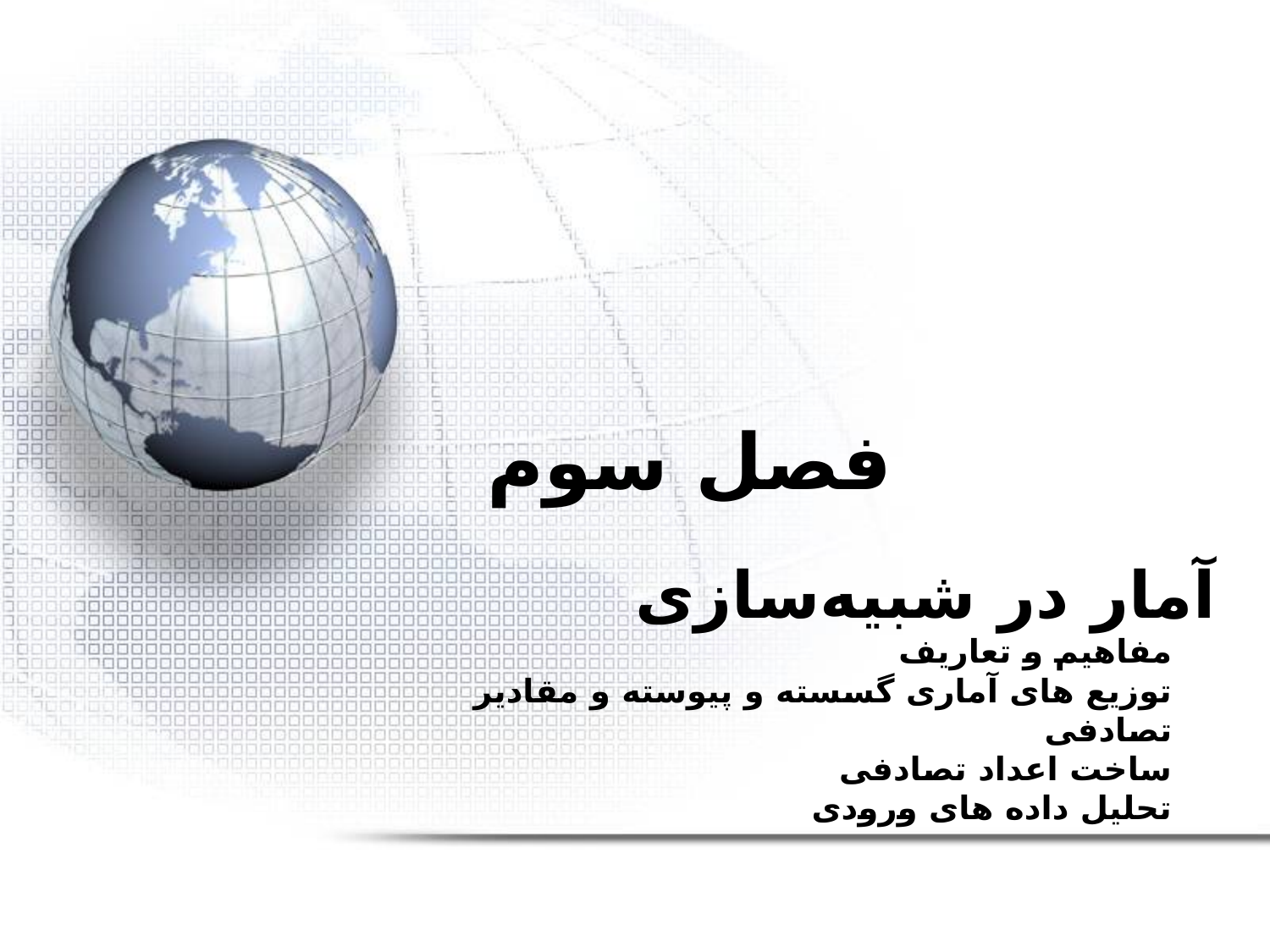

فصل سوم
آمار در شبیه‌سازی
		مفاهیم و تعاریف
		توزیع های آماری گسسته و پیوسته و مقادیر تصادفی
		ساخت اعداد تصادفی
		تحلیل داده های ورودی